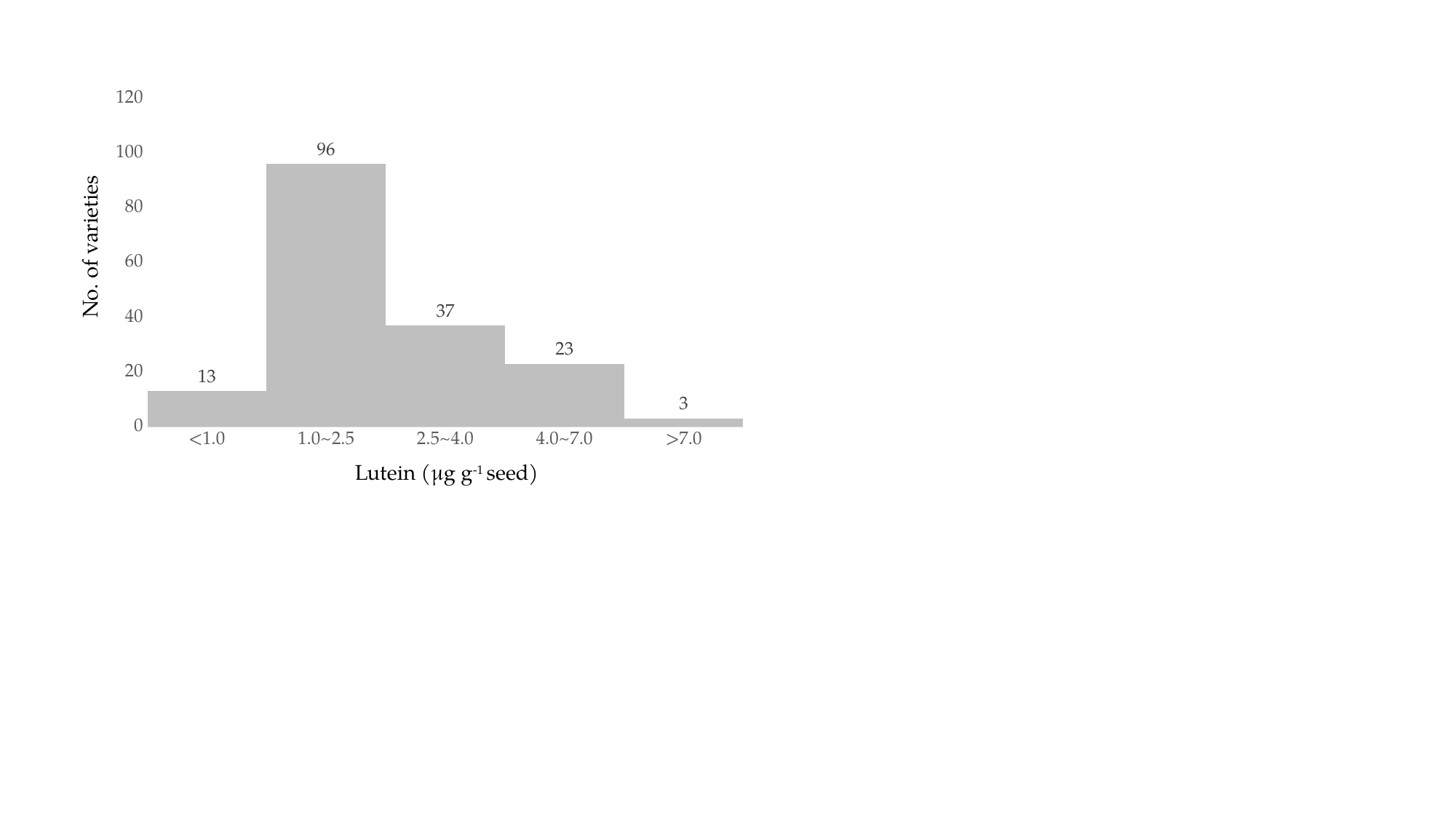

### Chart

| Category |  |
|---|---|
| <1.0 | 13.0 |
| 1.0~2.5 | 96.0 |
| 2.5~4.0 | 37.0 |
| 4.0~7.0 | 23.0 |
| >7.0 | 3.0 |
No. of varieties
Lutein (μg g-1 seed)